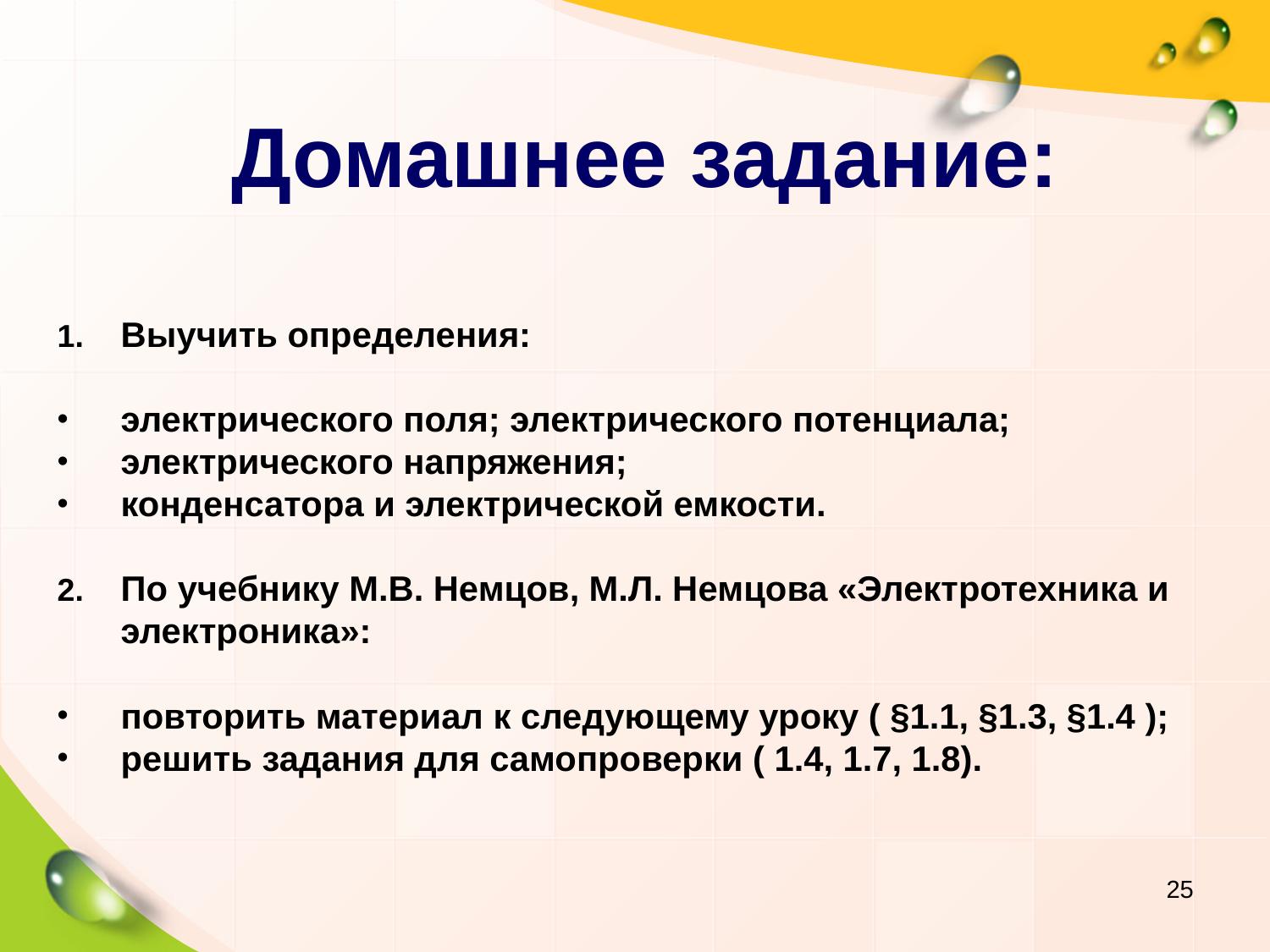

Домашнее задание:
Выучить определения:

электрического поля; электрического потенциала;
электрического напряжения;
конденсатора и электрической емкости.

По учебнику М.В. Немцов, М.Л. Немцова «Электротехника и электроника»:

повторить материал к следующему уроку ( §1.1, §1.3, §1.4 );
решить задания для самопроверки ( 1.4, 1.7, 1.8).
25